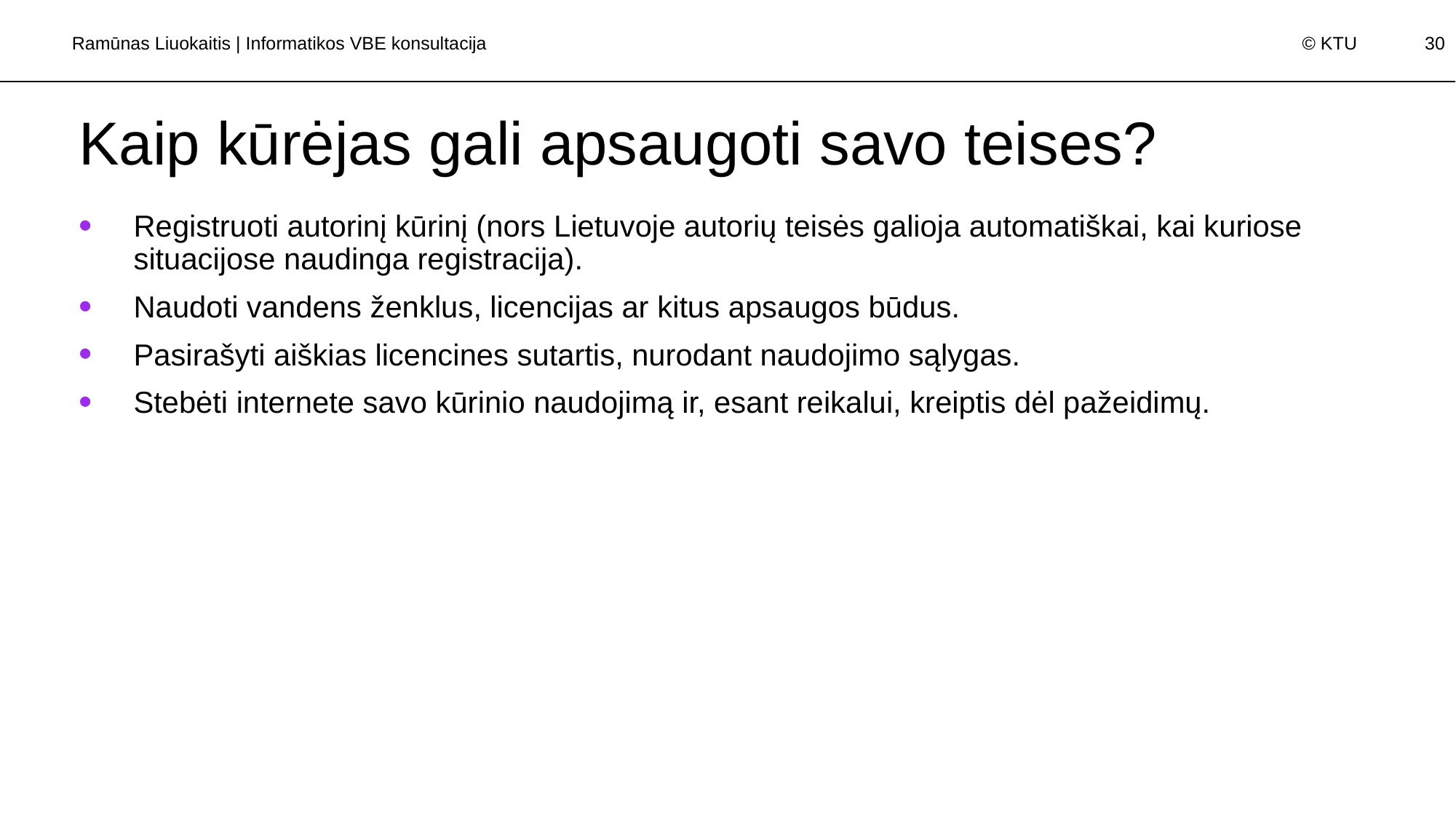

Ramūnas Liuokaitis | Informatikos VBE konsultacija
# Kaip kūrėjas gali apsaugoti savo teises?
Registruoti autorinį kūrinį (nors Lietuvoje autorių teisės galioja automatiškai, kai kuriose situacijose naudinga registracija).
Naudoti vandens ženklus, licencijas ar kitus apsaugos būdus.
Pasirašyti aiškias licencines sutartis, nurodant naudojimo sąlygas.
Stebėti internete savo kūrinio naudojimą ir, esant reikalui, kreiptis dėl pažeidimų.